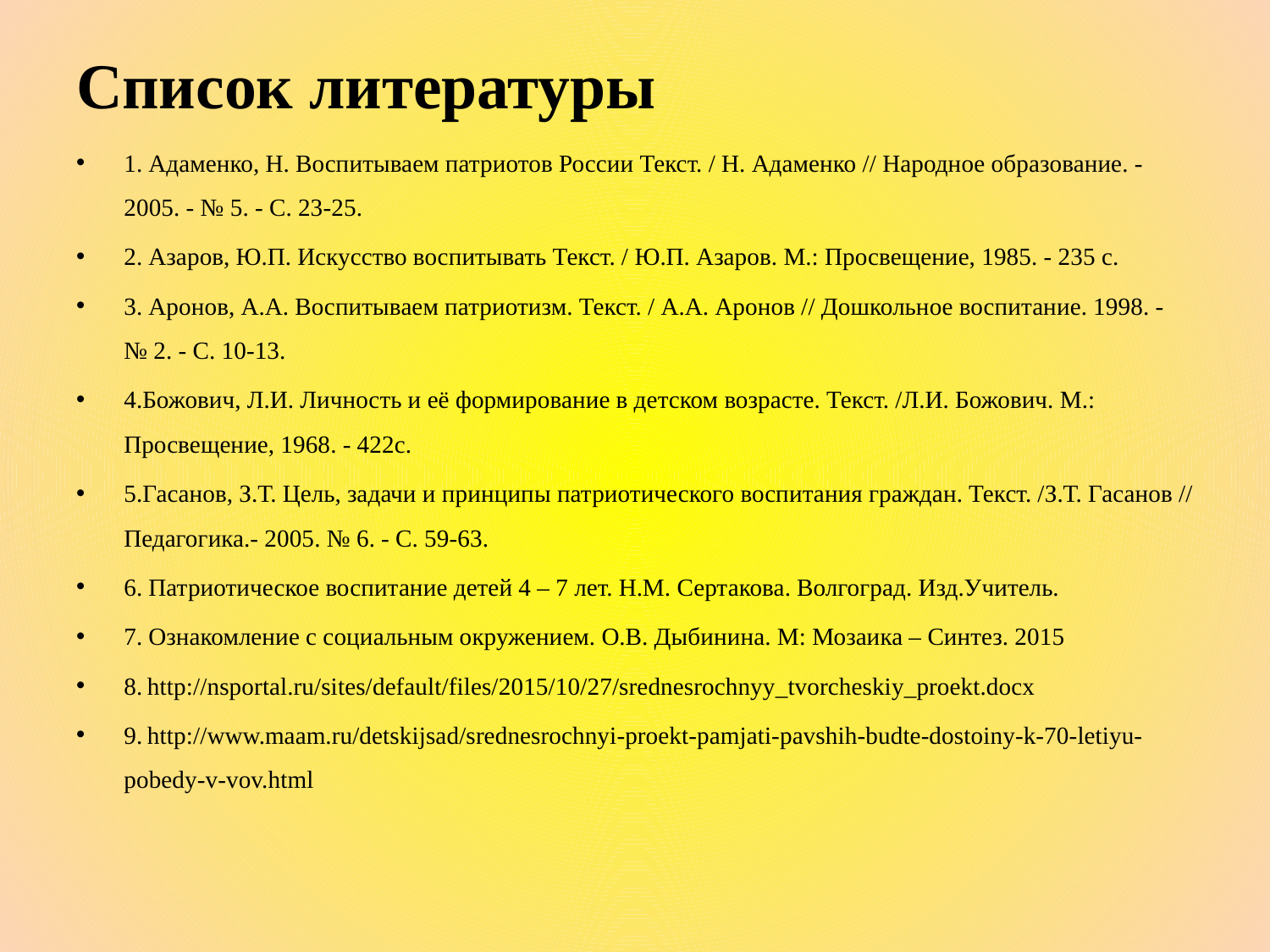

# Список литературы
1. Адаменко, Н. Воспитываем патриотов России Текст. / Н. Адаменко // Народное образование. -2005. - № 5. - С. 23-25.
2. Азаров, Ю.П. Искусство воспитывать Текст. / Ю.П. Азаров. М.: Просвещение, 1985. - 235 с.
3. Аронов, A.A. Воспитываем патриотизм. Текст. / A.A. Аронов // Дошкольное воспитание. 1998. - № 2. - С. 10-13.
4.Божович, Л.И. Личность и её формирование в детском возрасте. Текст. /Л.И. Божович. М.: Просвещение, 1968. - 422с.
5.Гасанов, З.Т. Цель, задачи и принципы патриотического воспитания граждан. Текст. /З.Т. Гасанов // Педагогика.- 2005. № 6. - С. 59-63.
6. Патриотическое воспитание детей 4 – 7 лет. Н.М. Сертакова. Волгоград. Изд.Учитель.
7. Ознакомление с социальным окружением. О.В. Дыбинина. М: Мозаика – Синтез. 2015
8. http://nsportal.ru/sites/default/files/2015/10/27/srednesrochnyy_tvorcheskiy_proekt.docx
9. http://www.maam.ru/detskijsad/srednesrochnyi-proekt-pamjati-pavshih-budte-dostoiny-k-70-letiyu-pobedy-v-vov.html